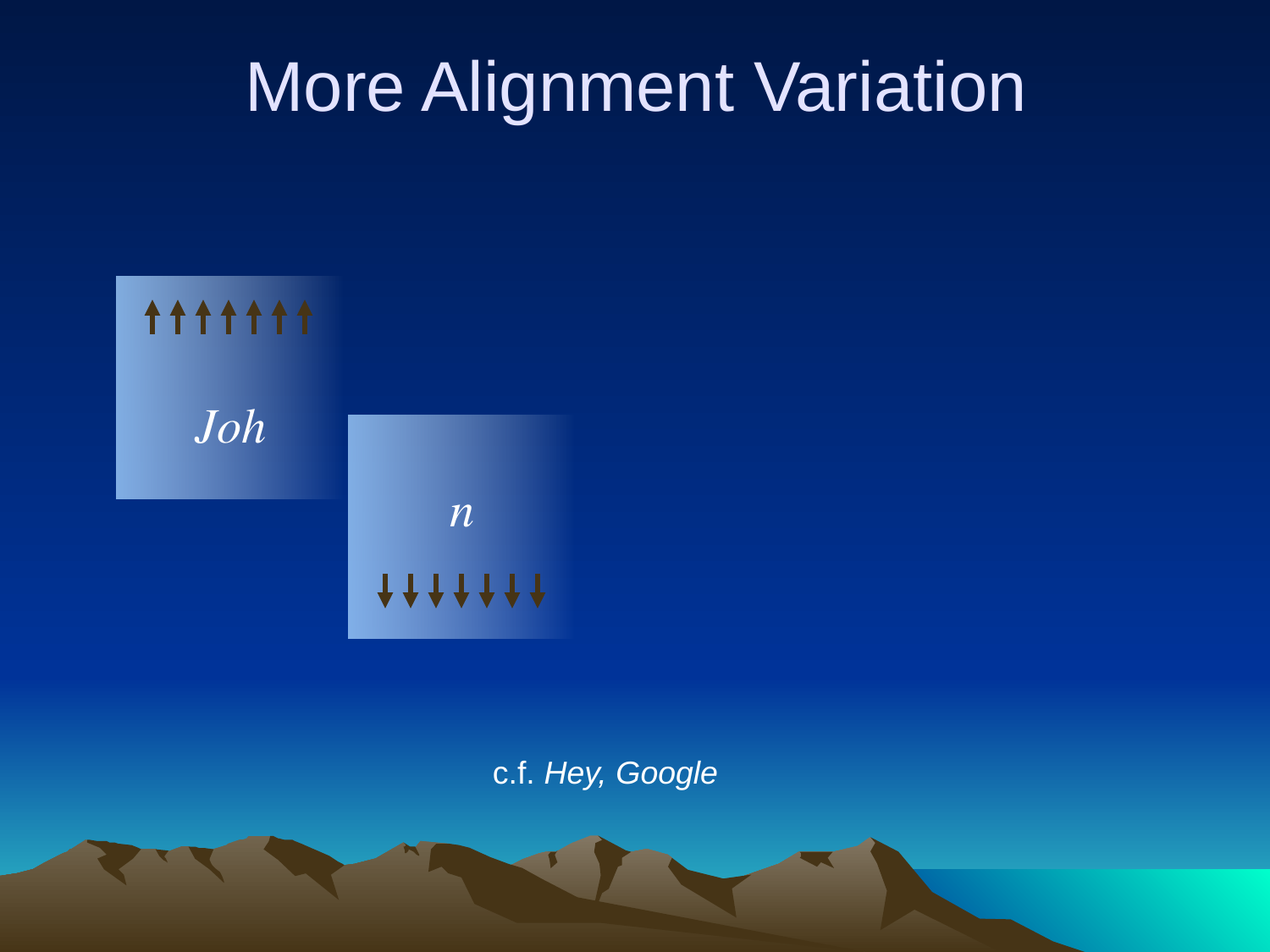

# More Alignment Variation

Joh

n
c.f. Hey, Google